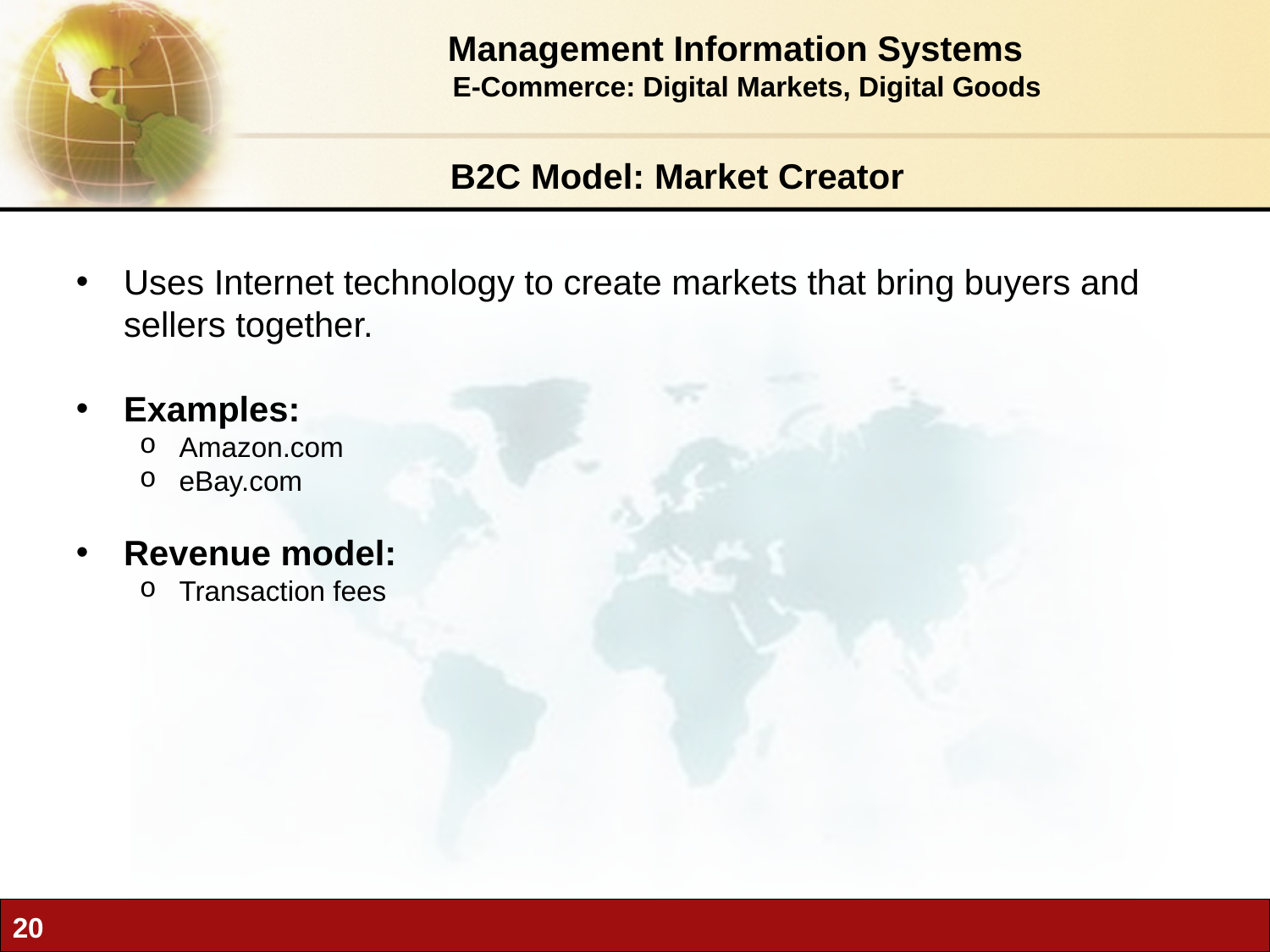

Management Information Systems
   E-Commerce: Digital Markets, Digital Goods
B2C Model: Market Creator
Uses Internet technology to create markets that bring buyers and sellers together.

Examples:
Amazon.com
eBay.com

Revenue model:
Transaction fees